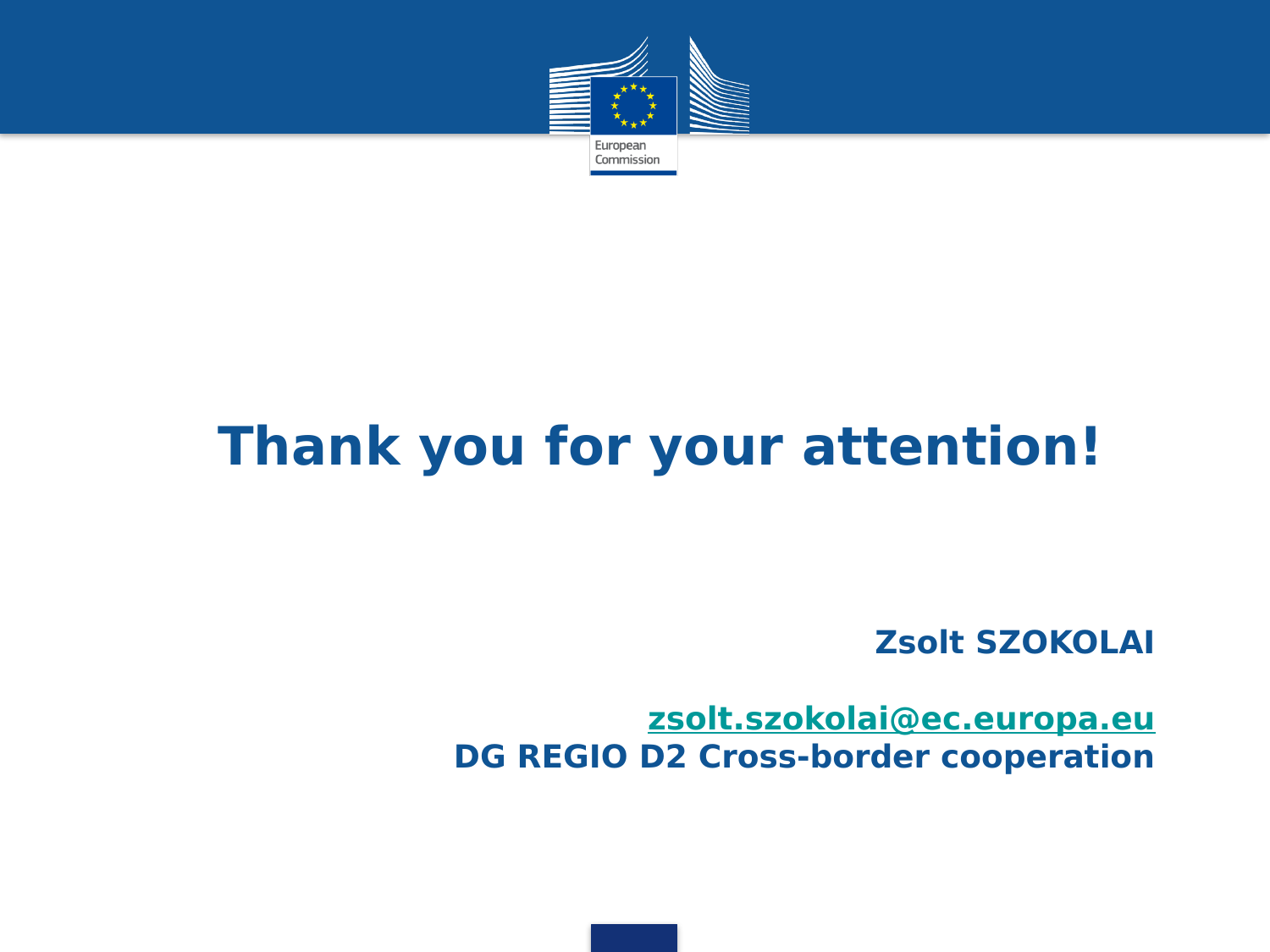

# Thank you for your attention!
Zsolt SZOKOLAI
zsolt.szokolai@ec.europa.eu
DG REGIO D2 Cross-border cooperation